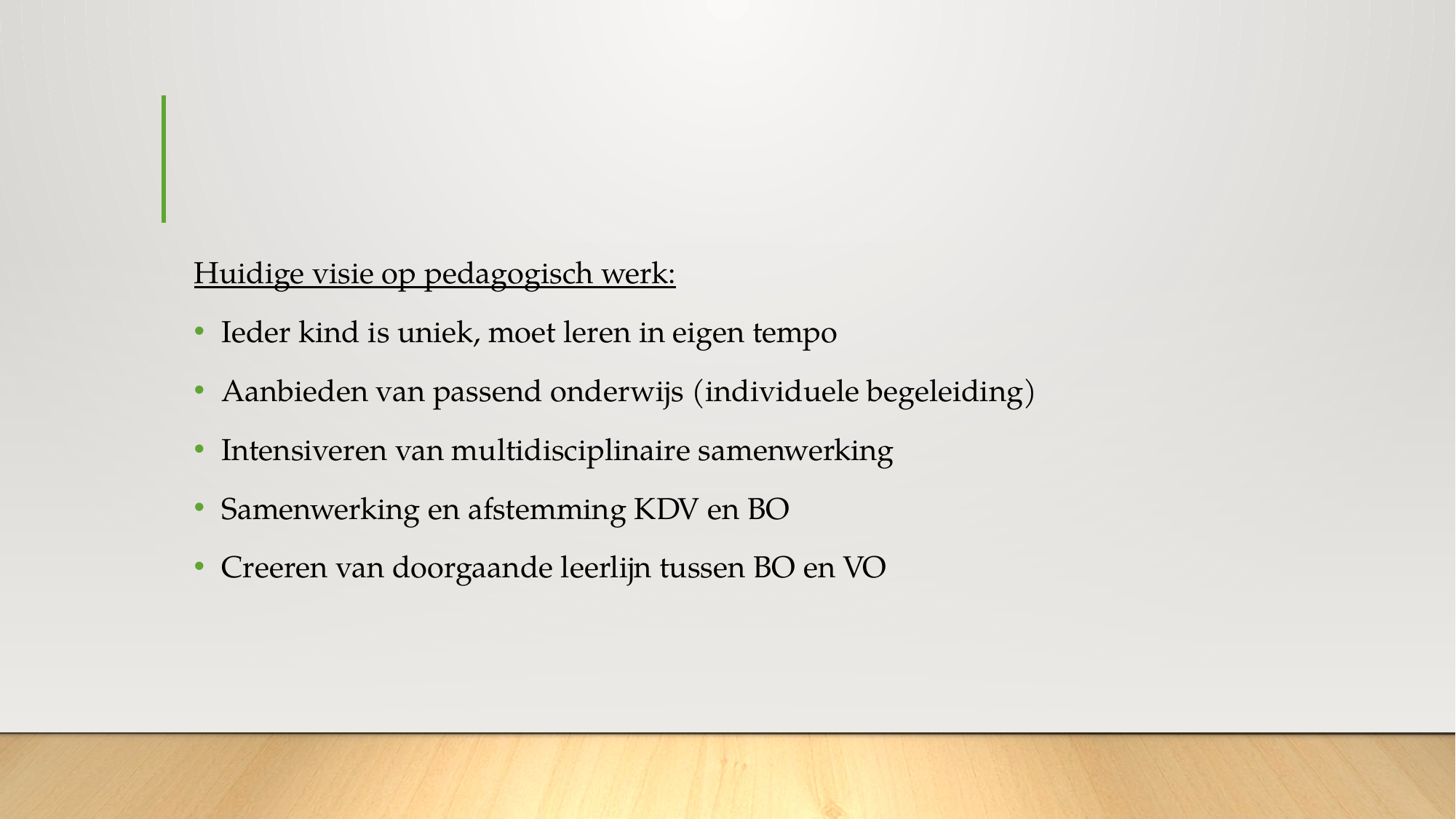

#
Huidige visie op pedagogisch werk:
Ieder kind is uniek, moet leren in eigen tempo
Aanbieden van passend onderwijs (individuele begeleiding)
Intensiveren van multidisciplinaire samenwerking
Samenwerking en afstemming KDV en BO
Creeren van doorgaande leerlijn tussen BO en VO